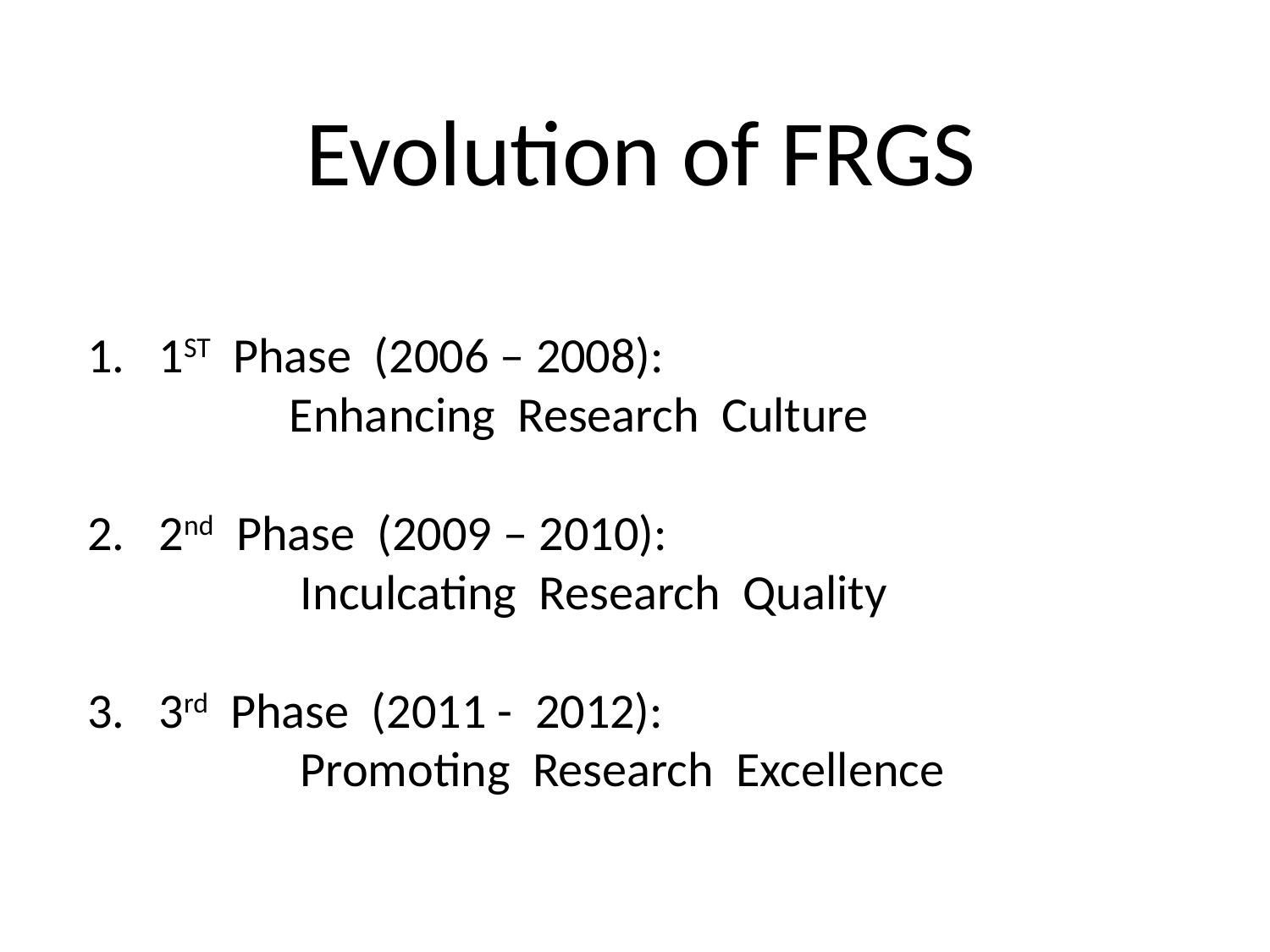

Evolution of FRGS

1ST  Phase  (2006 – 2008):
                  Enhancing  Research  Culture

2nd  Phase  (2009 – 2010):
                   Inculcating  Research  Quality

3rd  Phase  (2011 -  2012):
                   Promoting  Research  Excellence

THE  EVOLUTION  OF  FRGS  GRANT